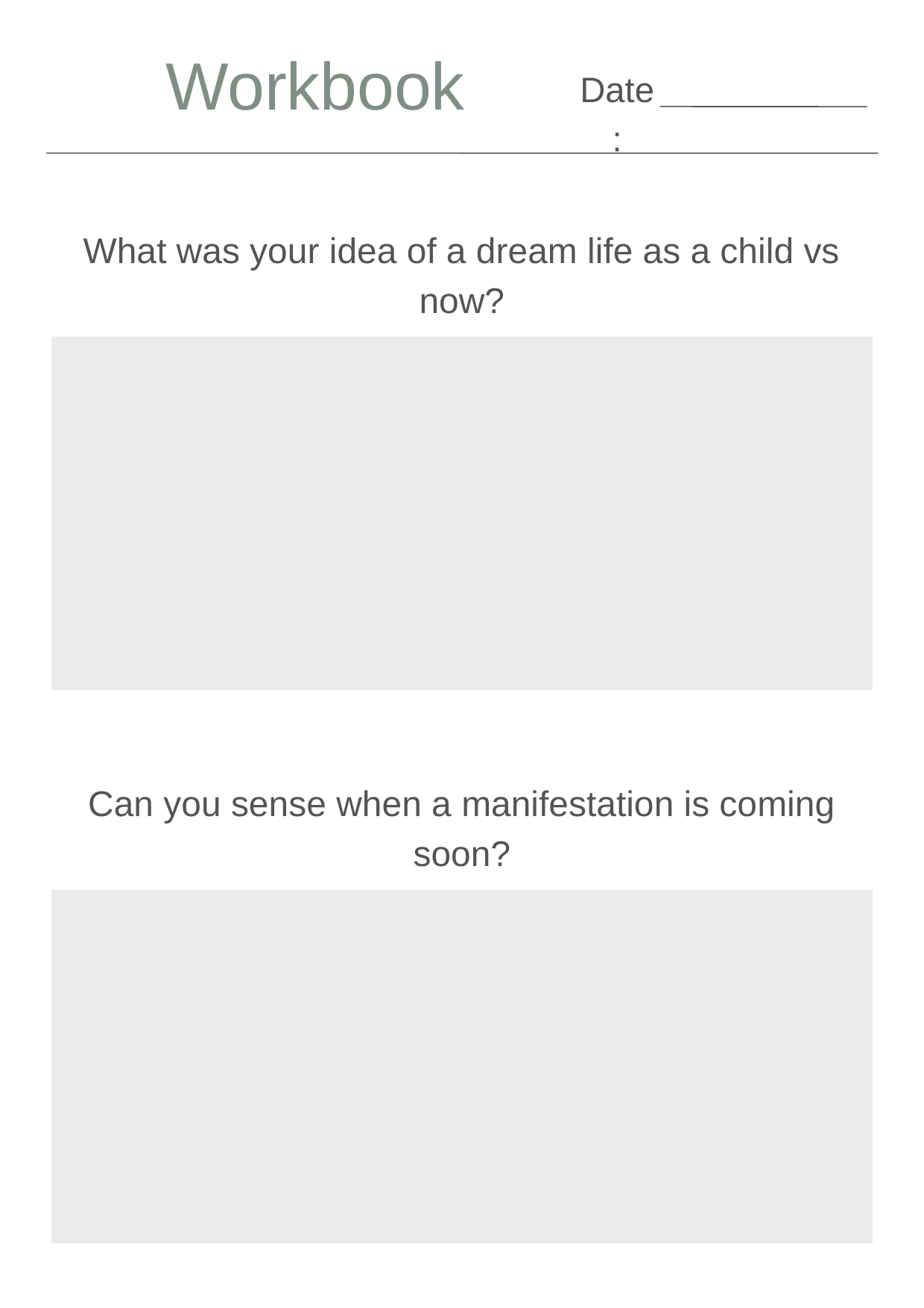

Workbook
Date:

What was your idea of a dream life as a child vs now?

Can you sense when a manifestation is coming soon?